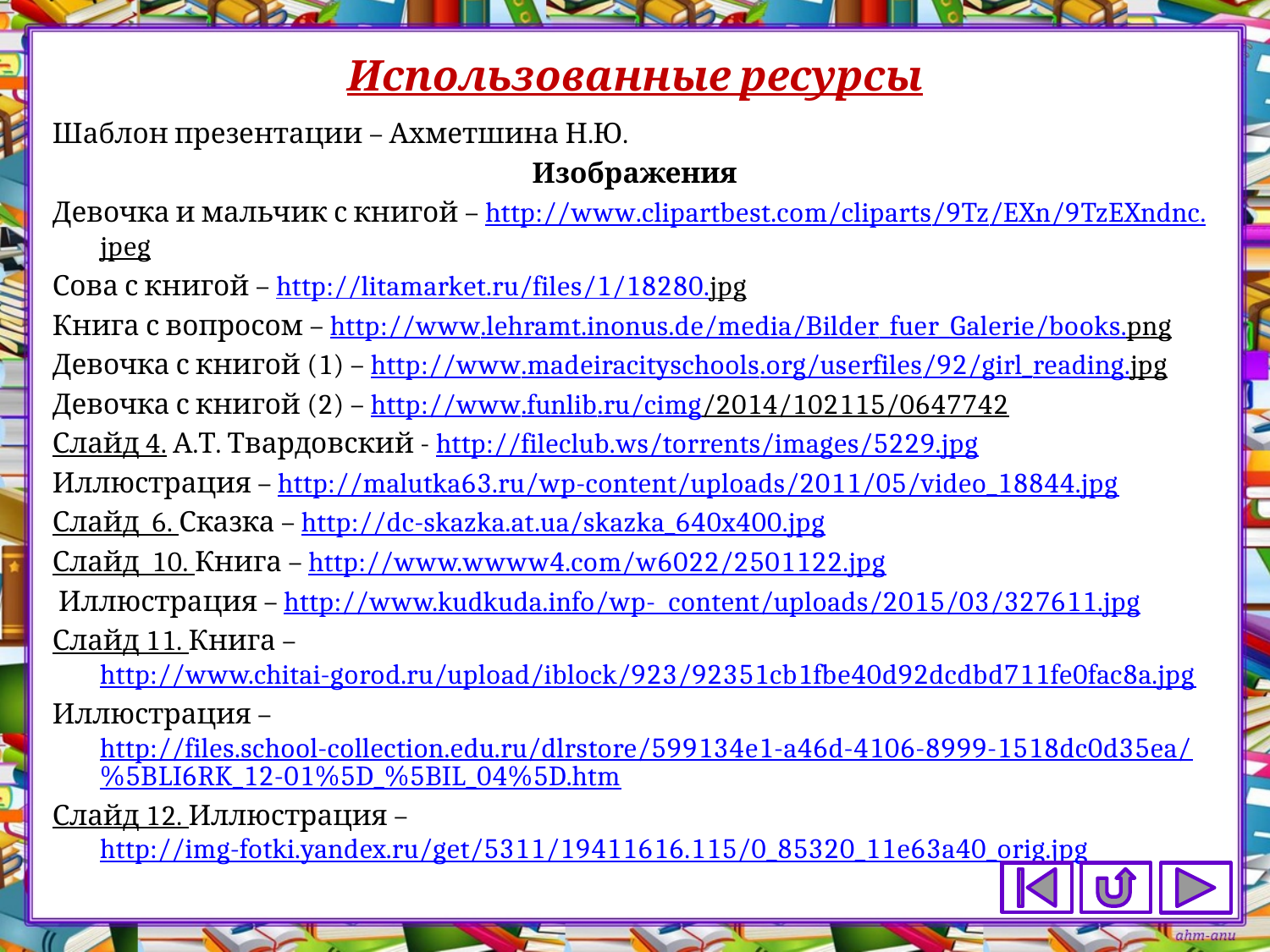

# Использованные ресурсы
Шаблон презентации – Ахметшина Н.Ю.
Изображения
Девочка и мальчик с книгой – http://www.clipartbest.com/cliparts/9Tz/EXn/9TzEXndnc.jpeg
Сова с книгой – http://litamarket.ru/files/1/18280.jpg
Книга с вопросом – http://www.lehramt.inonus.de/media/Bilder_fuer_Galerie/books.png
Девочка с книгой (1) – http://www.madeiracityschools.org/userfiles/92/girl_reading.jpg
Девочка с книгой (2) – http://www.funlib.ru/cimg/2014/102115/0647742
Слайд 4. А.Т. Твардовский - http://fileclub.ws/torrents/images/5229.jpg
Иллюстрация – http://malutka63.ru/wp-content/uploads/2011/05/video_18844.jpg
Слайд  6. Сказка – http://dc-skazka.at.ua/skazka_640x400.jpg
Слайд  10. Книга – http://www.wwww4.com/w6022/2501122.jpg
 Иллюстрация – http://www.kudkuda.info/wp-  content/uploads/2015/03/327611.jpg
Слайд 11. Книга – http://www.chitai-gorod.ru/upload/iblock/923/92351cb1fbe40d92dcdbd711fe0fac8a.jpg
Иллюстрация – http://files.school-collection.edu.ru/dlrstore/599134e1-a46d-4106-8999-1518dc0d35ea/%5BLI6RK_12-01%5D_%5BIL_04%5D.htm
Слайд 12. Иллюстрация – http://img-fotki.yandex.ru/get/5311/19411616.115/0_85320_11e63a40_orig.jpg